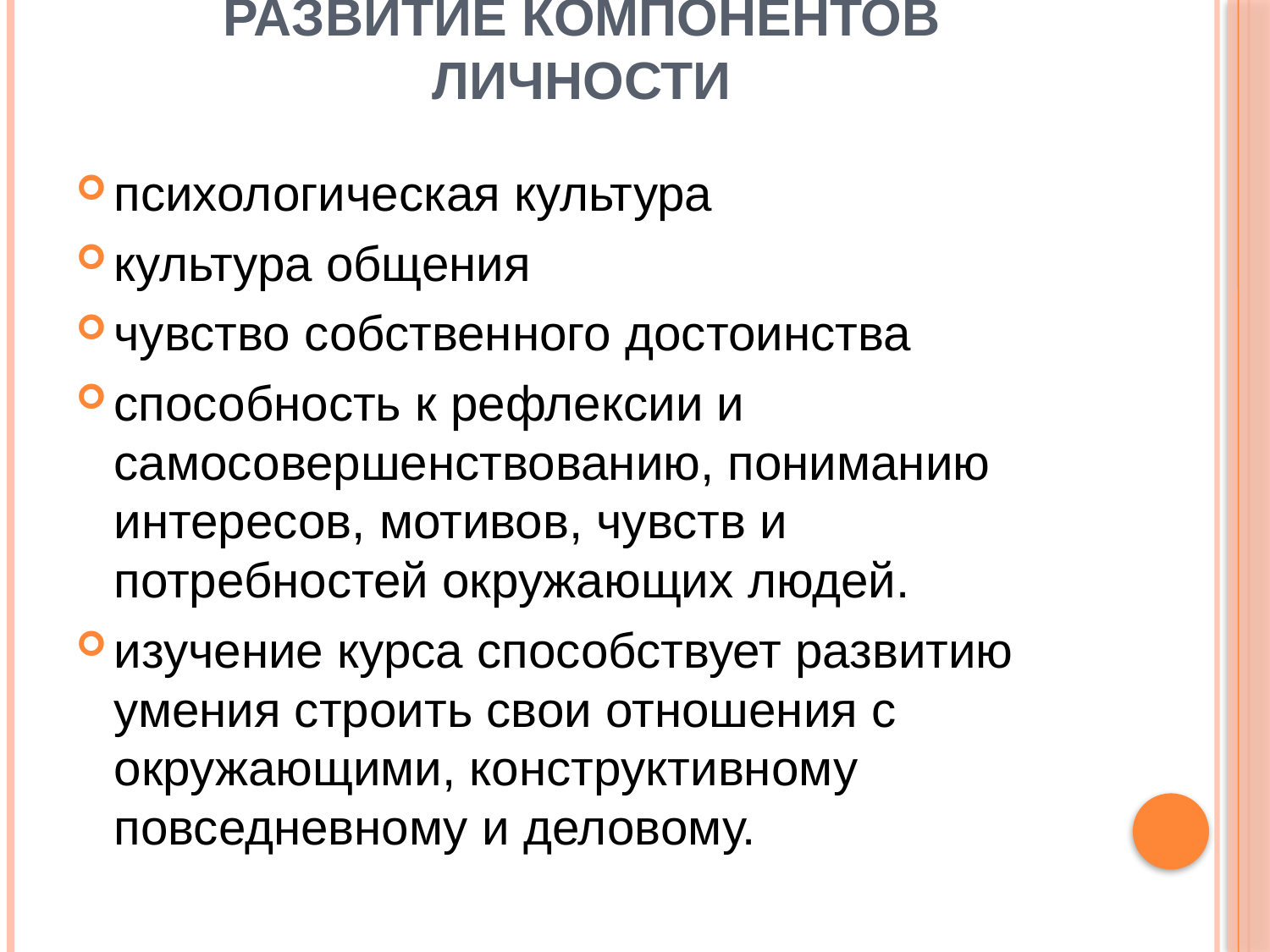

# Развитие компонентов личности
психологическая культура
культура общения
чувство собственного достоинства
способность к рефлексии и самосовершенствованию, пониманию интересов, мотивов, чувств и потребностей окружающих людей.
изучение курса способствует развитию умения строить свои отношения с окружающими, конструктивному повседневному и деловому.